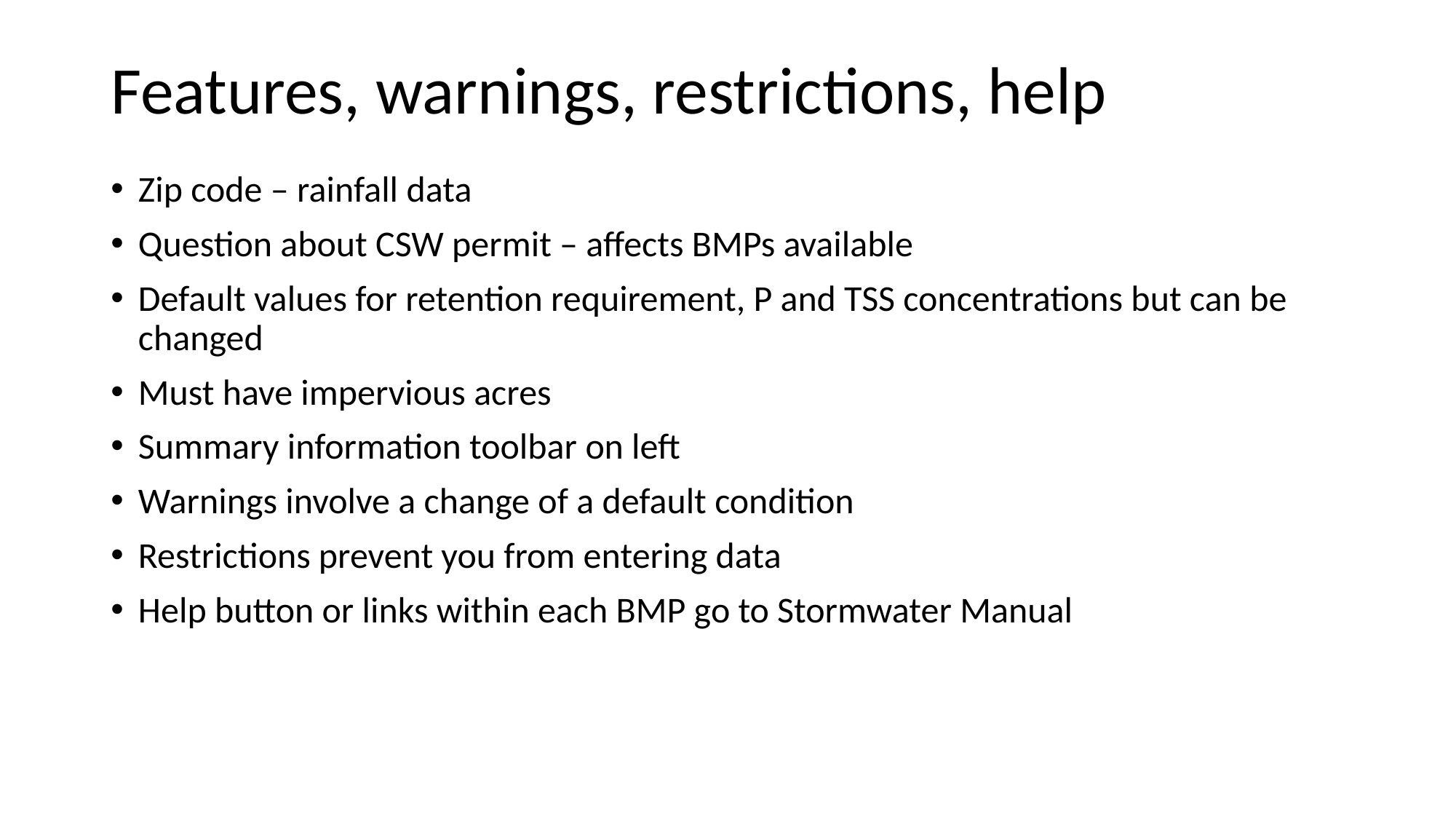

# Features, warnings, restrictions, help
Zip code – rainfall data
Question about CSW permit – affects BMPs available
Default values for retention requirement, P and TSS concentrations but can be changed
Must have impervious acres
Summary information toolbar on left
Warnings involve a change of a default condition
Restrictions prevent you from entering data
Help button or links within each BMP go to Stormwater Manual